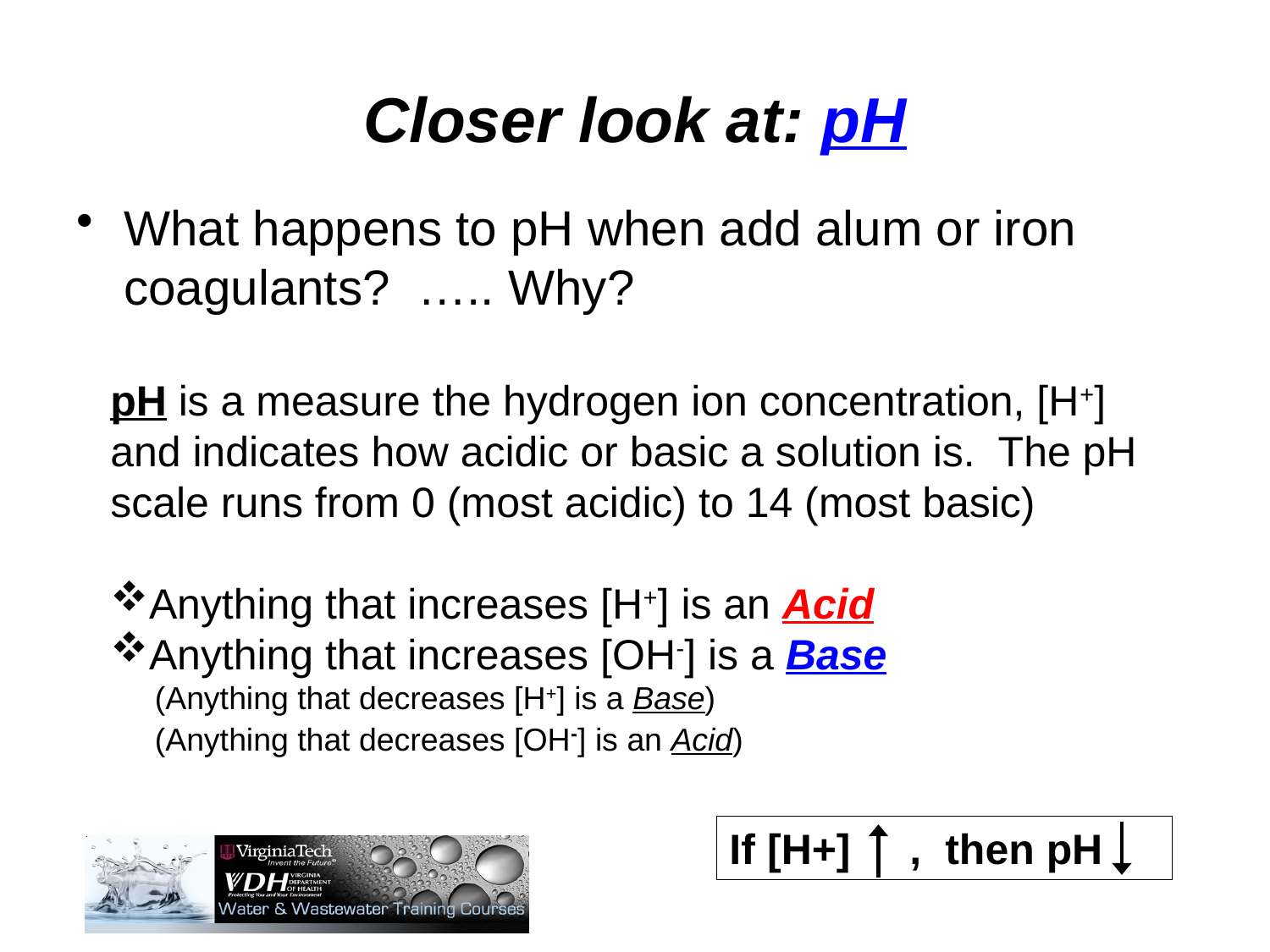

# Closer look at: pH
What happens to pH when add alum or iron coagulants?  ….. Why?

pH is a measure the hydrogen ion concentration, [H+] and indicates how acidic or basic a solution is.  The pH scale runs from 0 (most acidic) to 14 (most basic)

Anything that increases [H+] is an Acid
Anything that increases [OH-] is a Base
     (Anything that decreases [H+] is a Base)
     (Anything that decreases [OH-] is an Acid)

If [H+]     ,  then pH